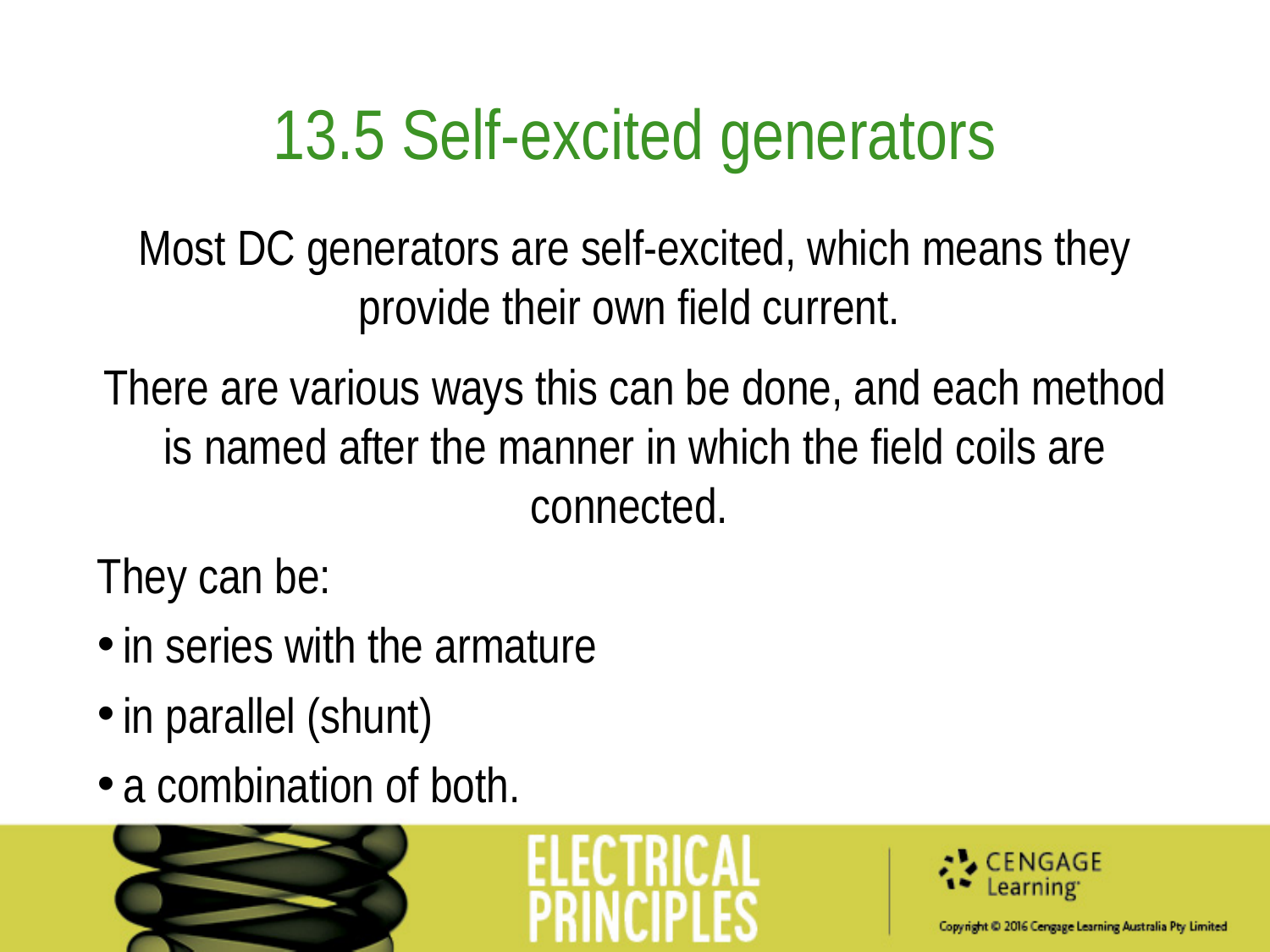

13.5 Self-excited generators

Most DC generators are self-excited, which means they provide their own field current.
There are various ways this can be done, and each method is named after the manner in which the field coils are connected.
They can be:
in series with the armature
in parallel (shunt)
a combination of both.